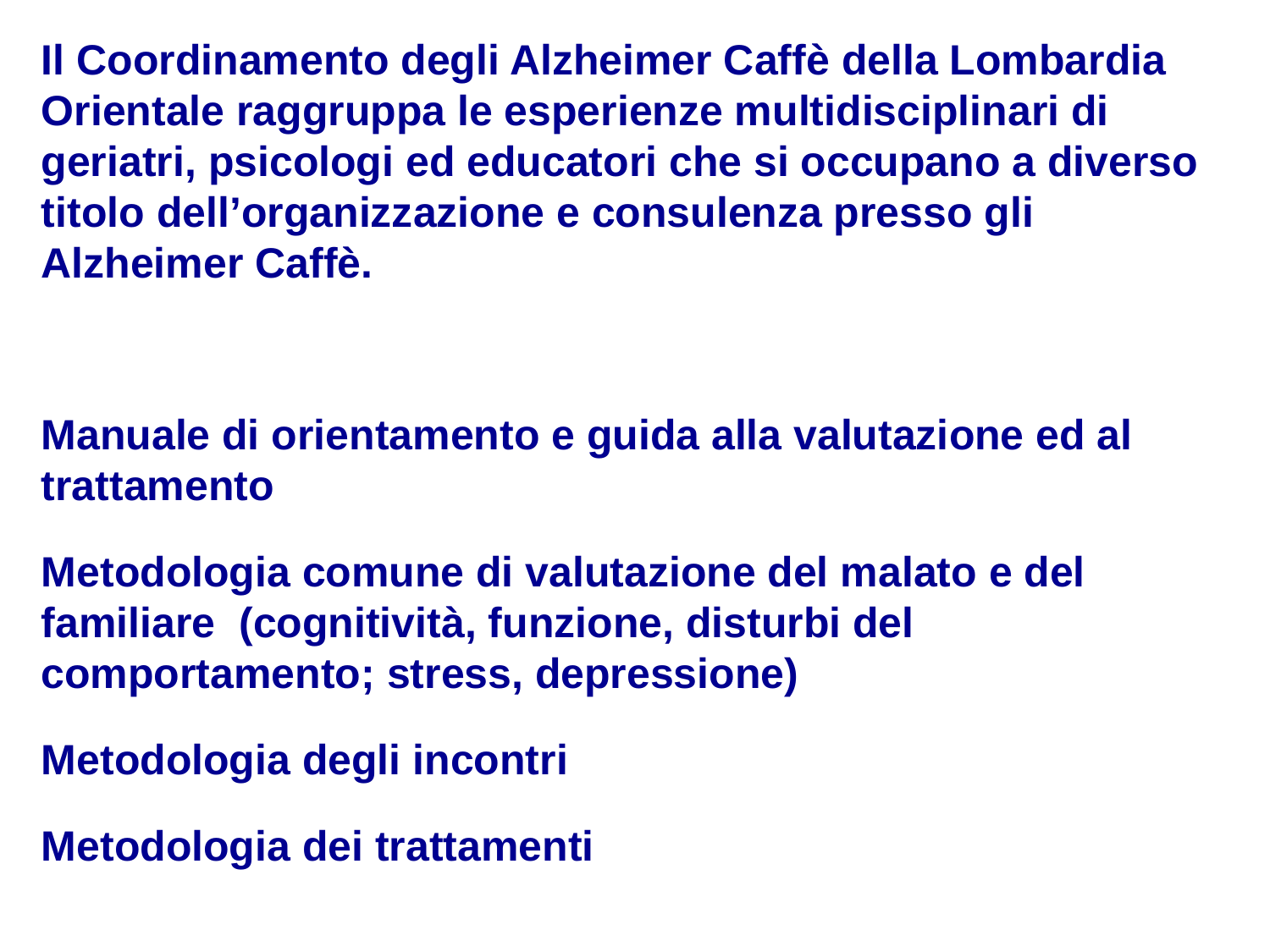

Il Coordinamento degli Alzheimer Caffè della Lombardia Orientale raggruppa le esperienze multidisciplinari di geriatri, psicologi ed educatori che si occupano a diverso titolo dell’organizzazione e consulenza presso gli Alzheimer Caffè.

Manuale di orientamento e guida alla valutazione ed al trattamento
Metodologia comune di valutazione del malato e del familiare  (cognitività, funzione, disturbi del comportamento; stress, depressione)
Metodologia degli incontri
Metodologia dei trattamenti